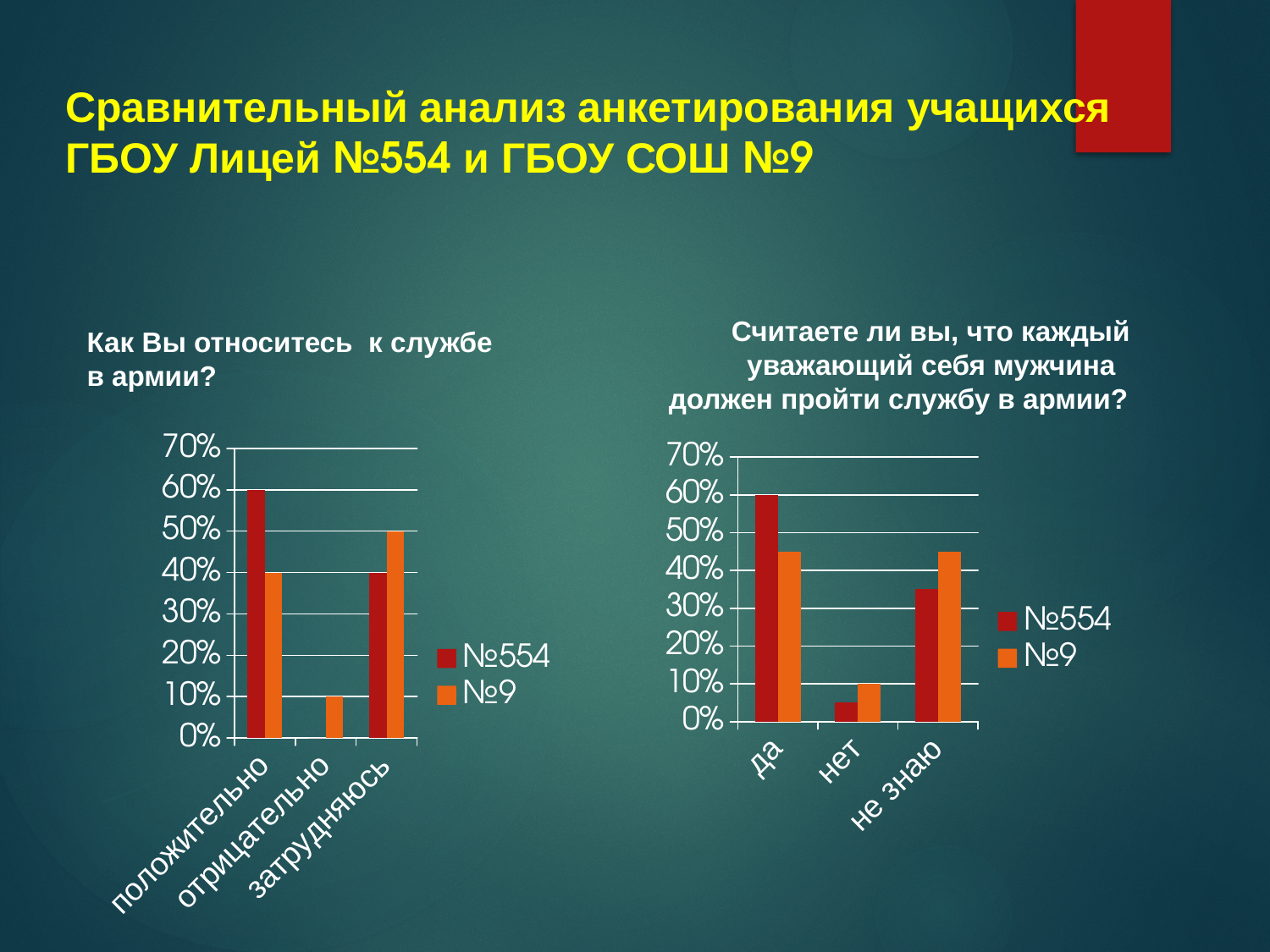

# Сравнительный анализ анкетирования учащихся ГБОУ Лицей №554 и ГБОУ СОШ №9
        Считаете ли вы, что каждый               уважающий себя мужчина должен пройти службу в армии?
Как Вы относитесь  к службе в армии?

### Chart

| Category | №554 | №9 |
|---|---|---|
| положительно | 0.6000000000000004 | 0.4 |
| отрицательно | 0.0 | 0.1 |
| затрудняюсь | 0.4 | 0.5 |

### Chart

| Category | №554 | №9 |
|---|---|---|
| да | 0.6000000000000006 | 0.45 |
| нет | 0.05 | 0.1 |
| не знаю | 0.3500000000000003 | 0.45 |